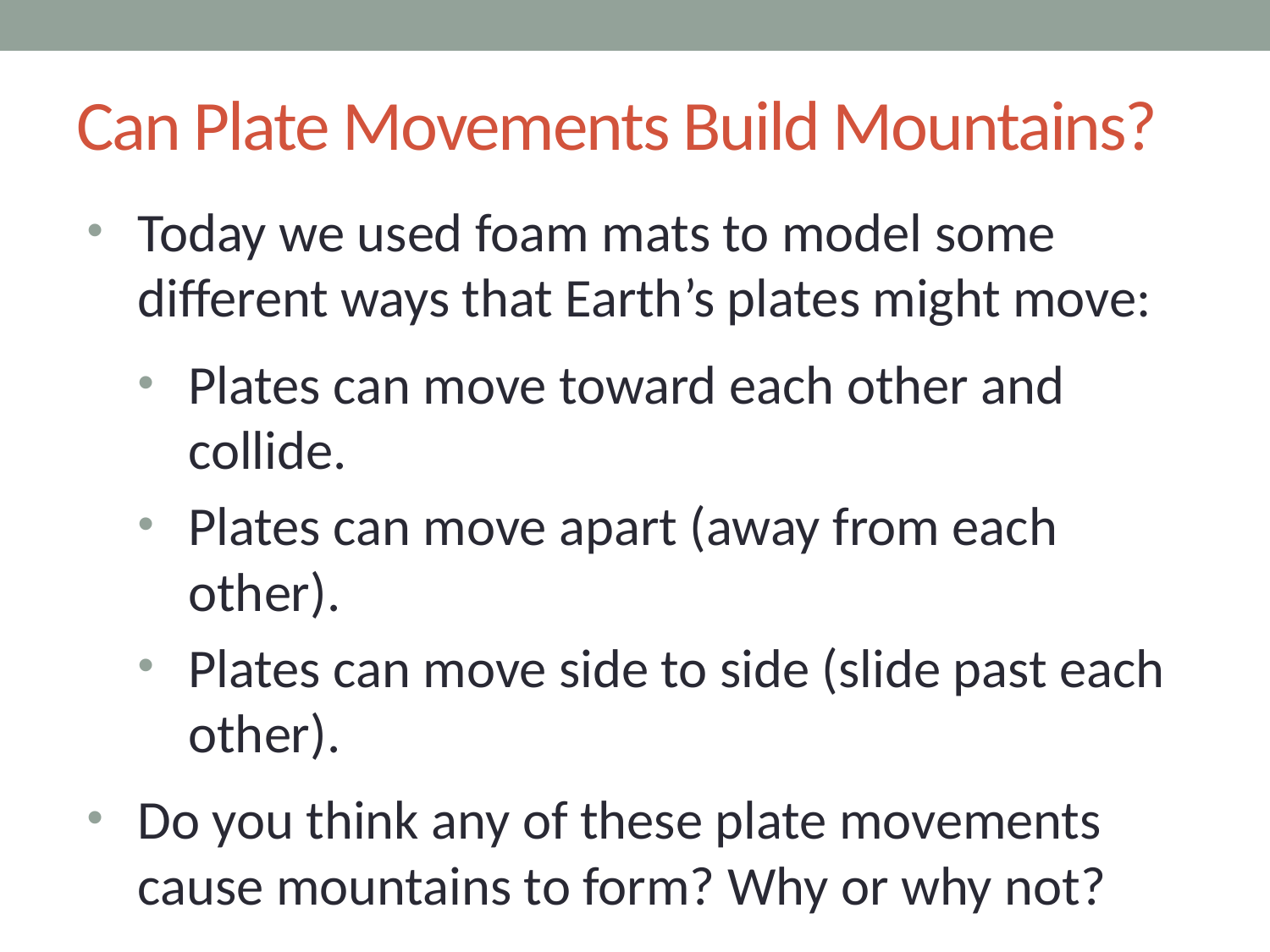

# Can Plate Movements Build Mountains?
Today we used foam mats to model some different ways that Earth’s plates might move:
Plates can move toward each other and collide.
Plates can move apart (away from each other).
Plates can move side to side (slide past each other).
Do you think any of these plate movements cause mountains to form? Why or why not?